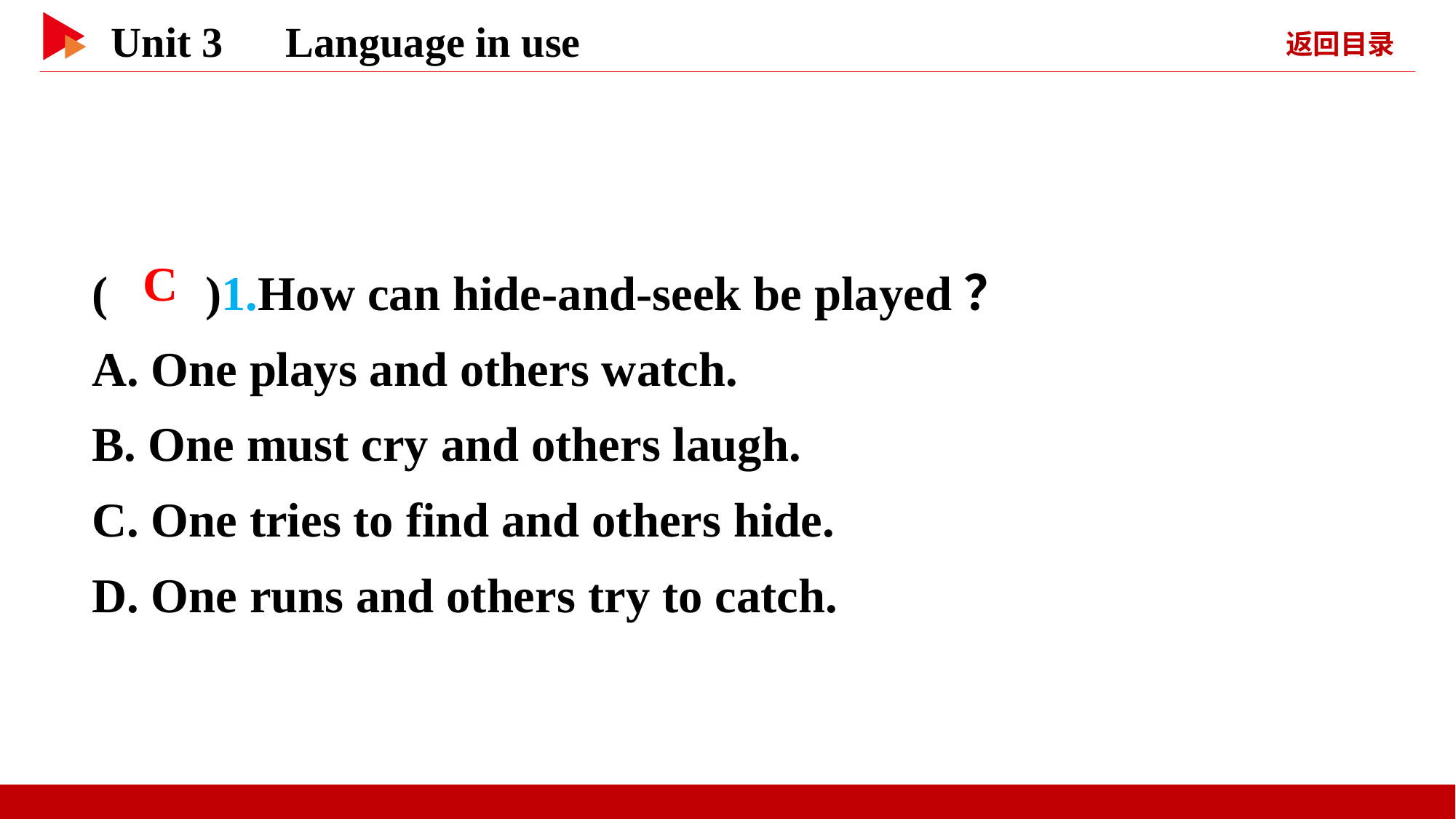

(        )1.How can hide-and-seek be played？
A. One plays and others watch.
B. One must cry and others laugh.
C. One tries to find and others hide.
D. One runs and others try to catch.
   C